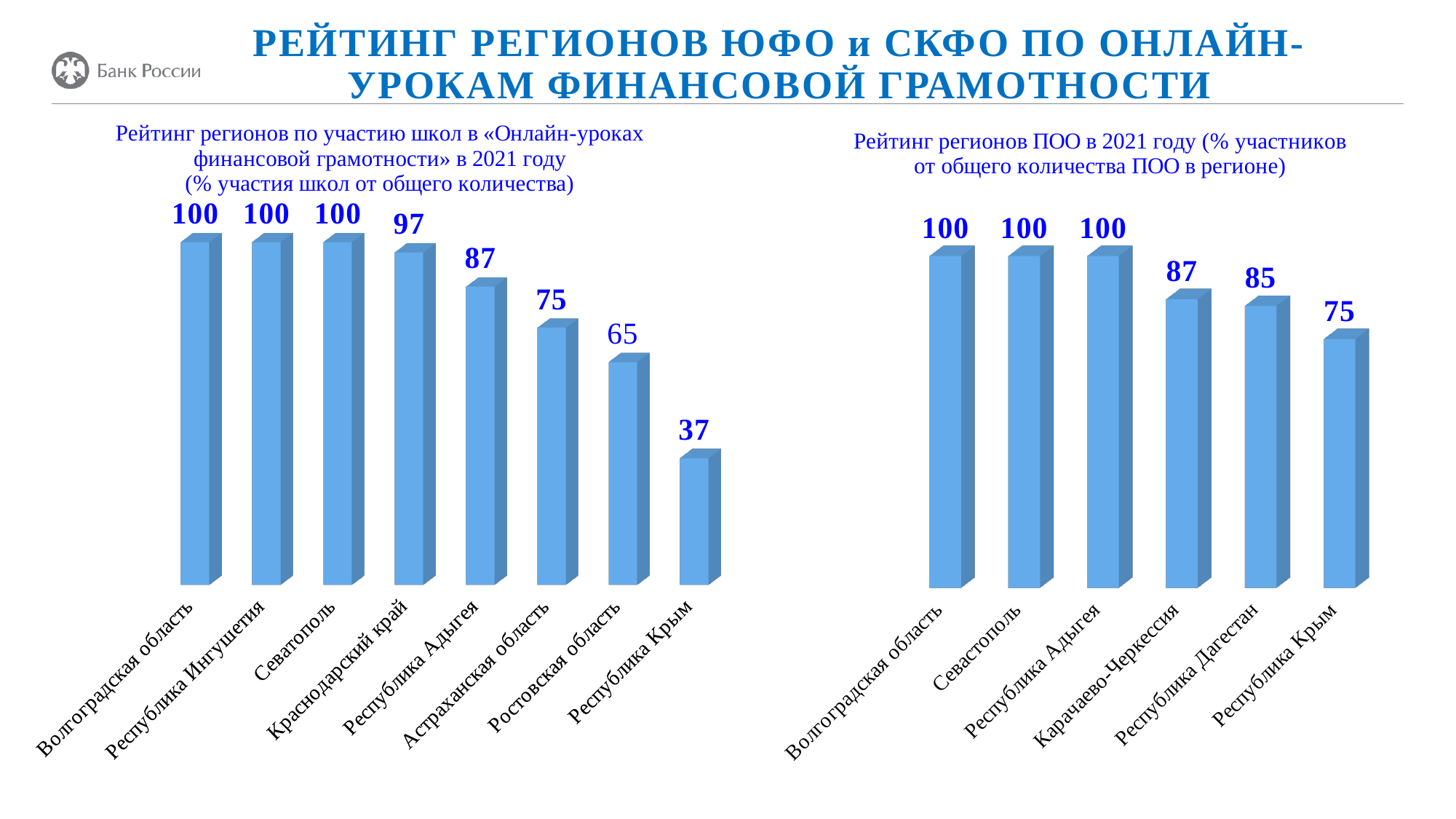

РЕЙТИНГ РЕГИОНОВ ЮФО и СКФО ПО ОНЛАЙН-УРОКАМ ФИНАНСОВОЙ ГРАМОТНОСТИ

[unsupported chart]

[unsupported chart]